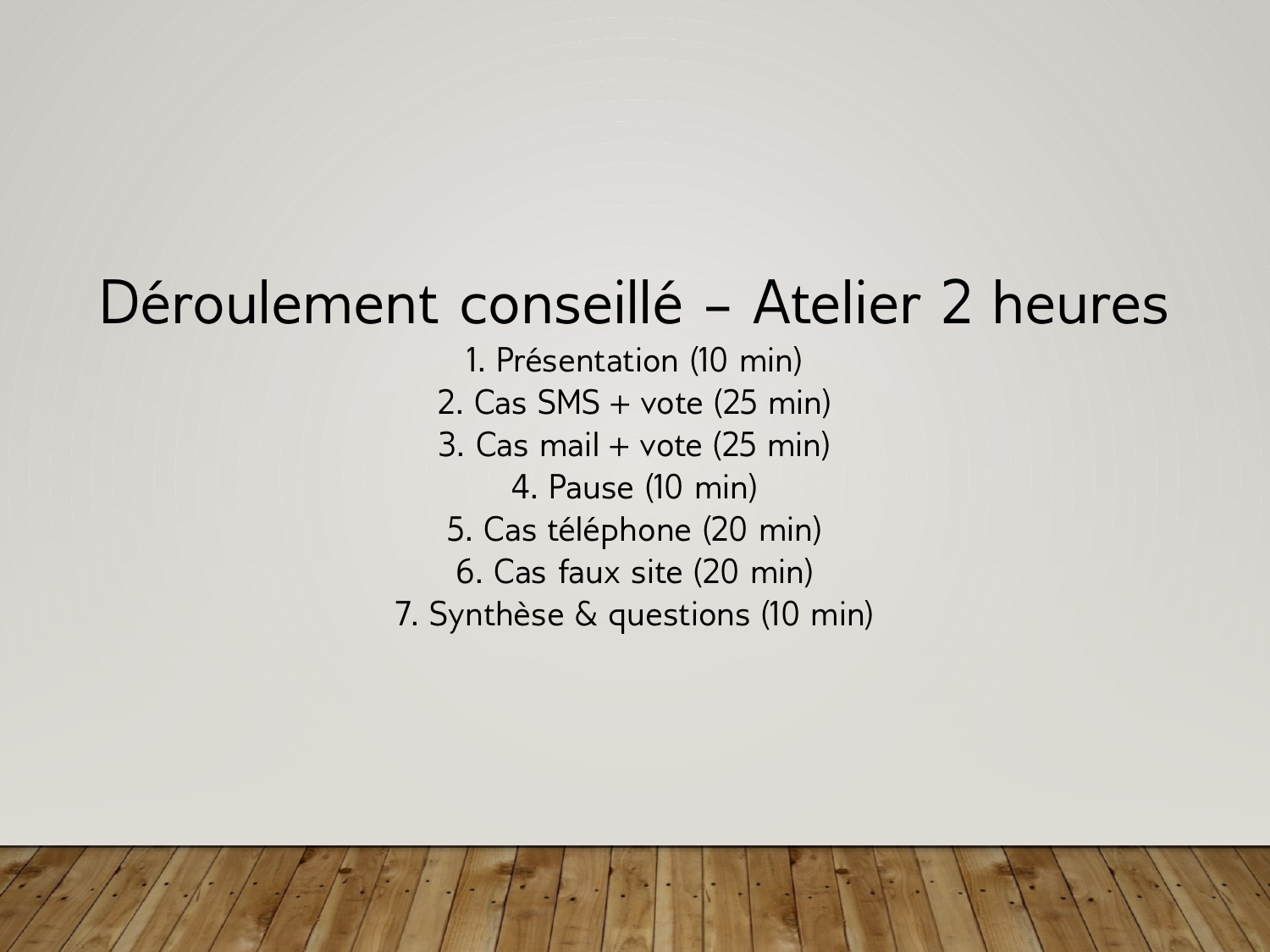

Déroulement conseillé – Atelier 2 heures
1. Présentation (10 min)
2. Cas SMS + vote (25 min)
3. Cas mail + vote (25 min)
4. Pause (10 min)
5. Cas téléphone (20 min)
6. Cas faux site (20 min)
7. Synthèse & questions (10 min)